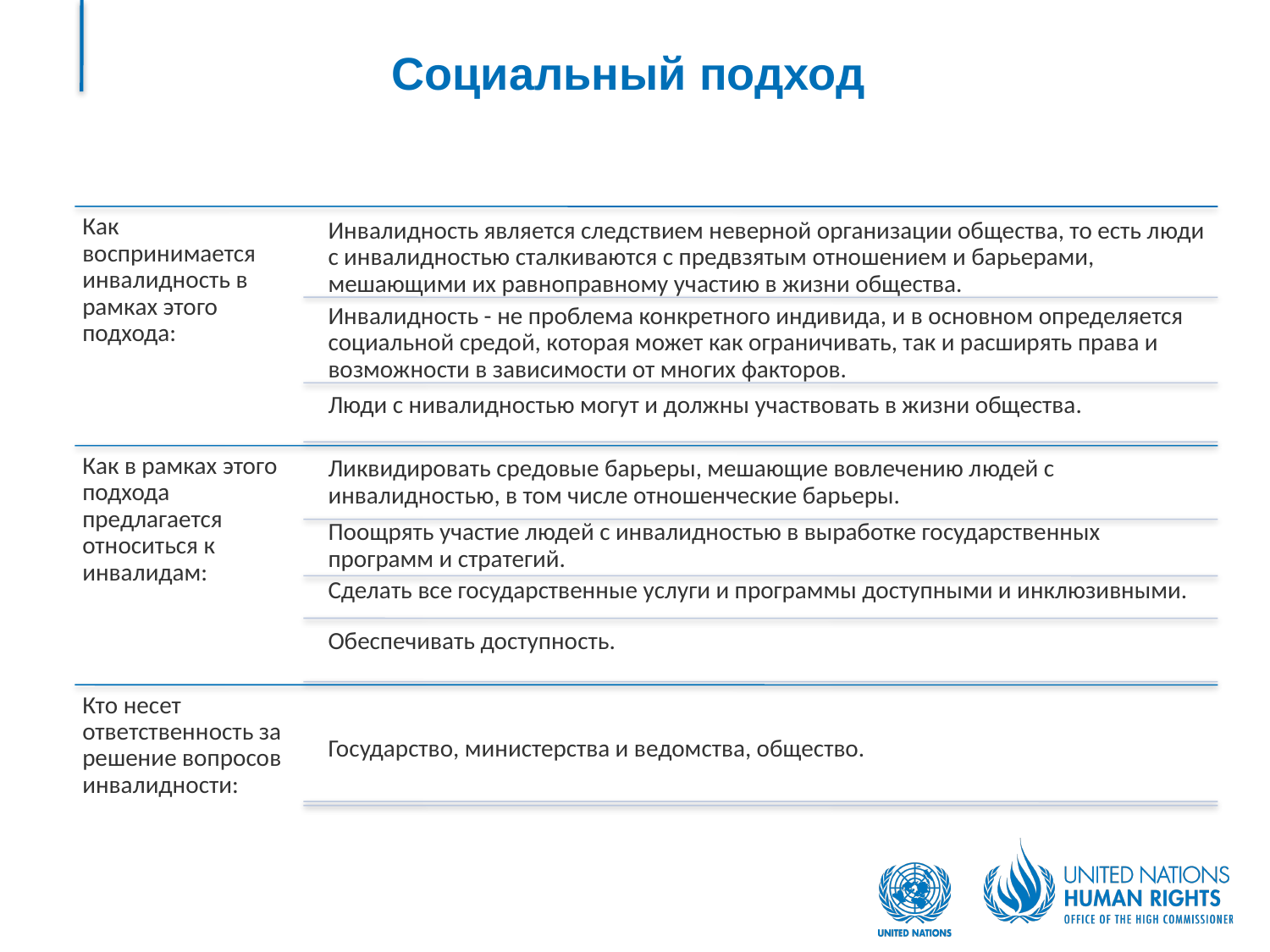

# Социальный подход
Как воспринимается инвалидность в рамках этого подхода:
Инвалидность является следствием неверной организации общества, то есть люди с инвалидностью сталкиваются с предвзятым отношением и барьерами, мешающими их равноправному участию в жизни общества.
Инвалидность - не проблема конкретного индивида, и в основном определяется социальной средой, которая может как ограничивать, так и расширять права и возможности в зависимости от многих факторов.
Люди с нивалидностью могут и должны участвовать в жизни общества.
Как в рамках этого подхода предлагается относиться к инвалидам:
Ликвидировать средовые барьеры, мешающие вовлечению людей с инвалидностью, в том числе отношенческие барьеры.
Поощрять участие людей с инвалидностью в выработке государственных программ и стратегий.
Сделать все государственные услуги и программы доступными и инклюзивными.
Обеспечивать доступность.
Кто несет ответственность за решение вопросов инвалидности:

Государство, министерства и ведомства, общество.